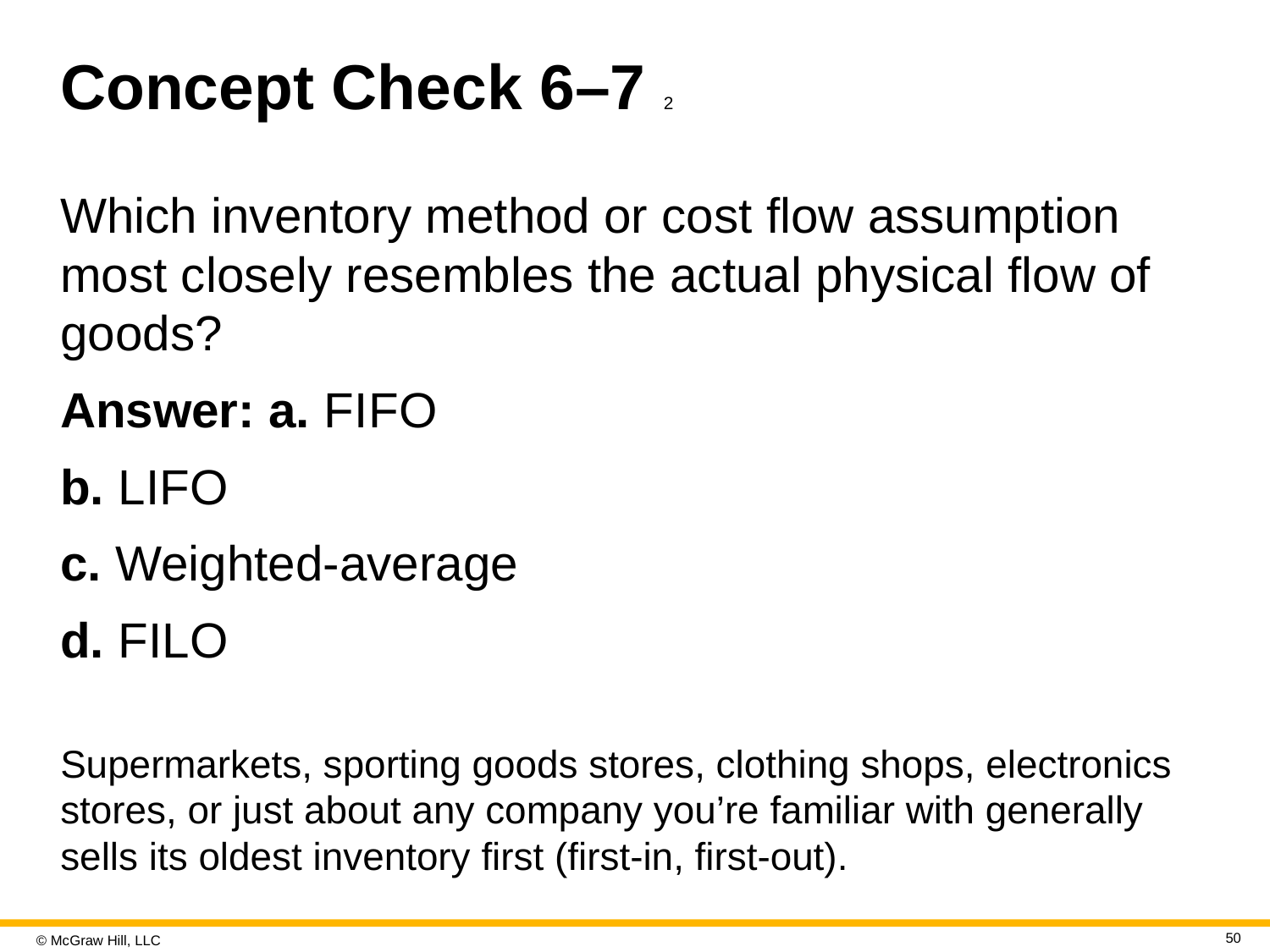

# Concept Check 6–7 2
Which inventory method or cost flow assumption most closely resembles the actual physical flow of goods?
Answer: a. F I F O
b. L I F O
c. Weighted-average
d. F I L O
Supermarkets, sporting goods stores, clothing shops, electronics stores, or just about any company you’re familiar with generally sells its oldest inventory first (first-in, first-out).
50